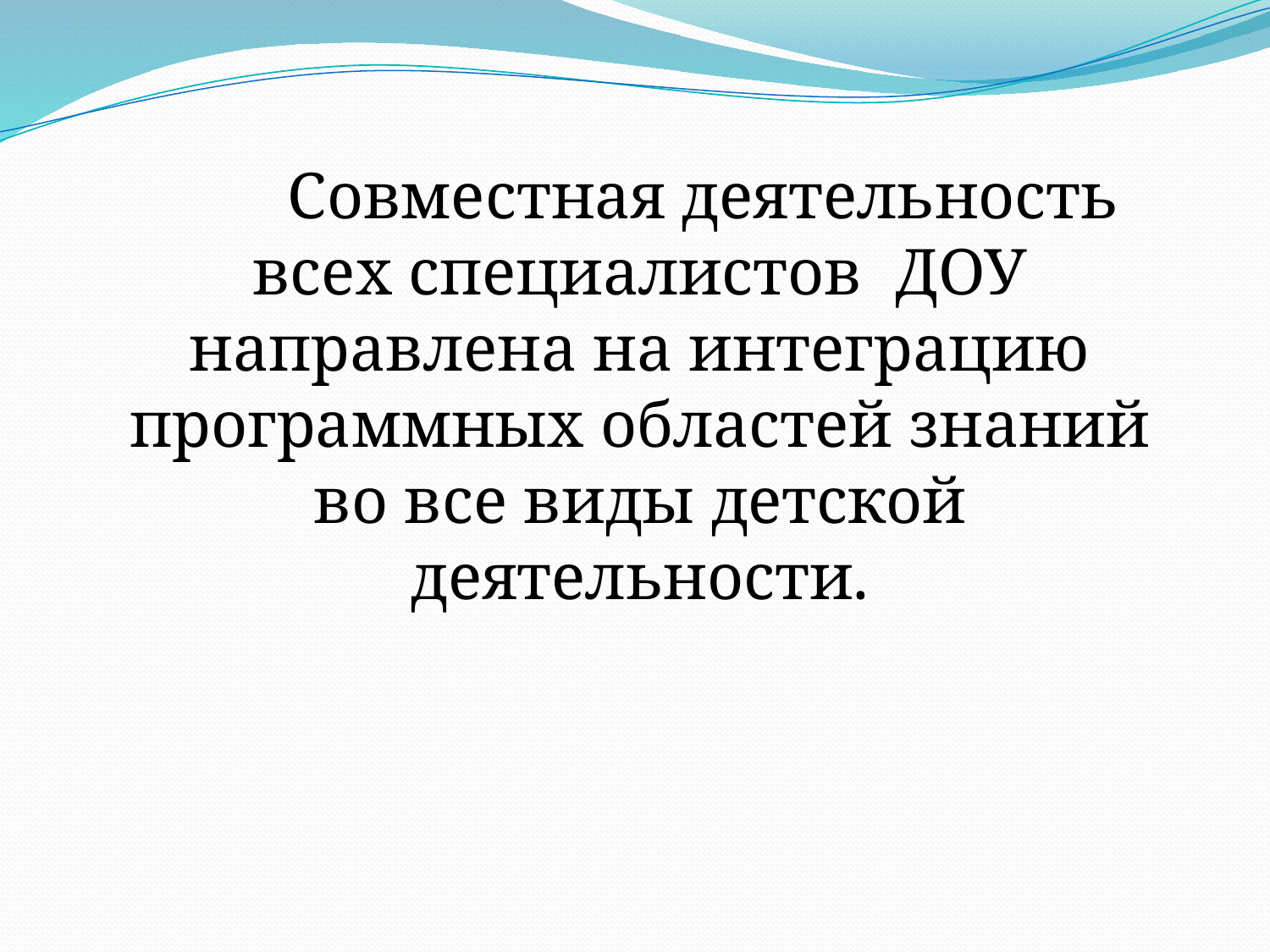

Совместная деятельность всех специалистов  ДОУ направлена на интеграцию программных областей знаний во все виды детской деятельности.